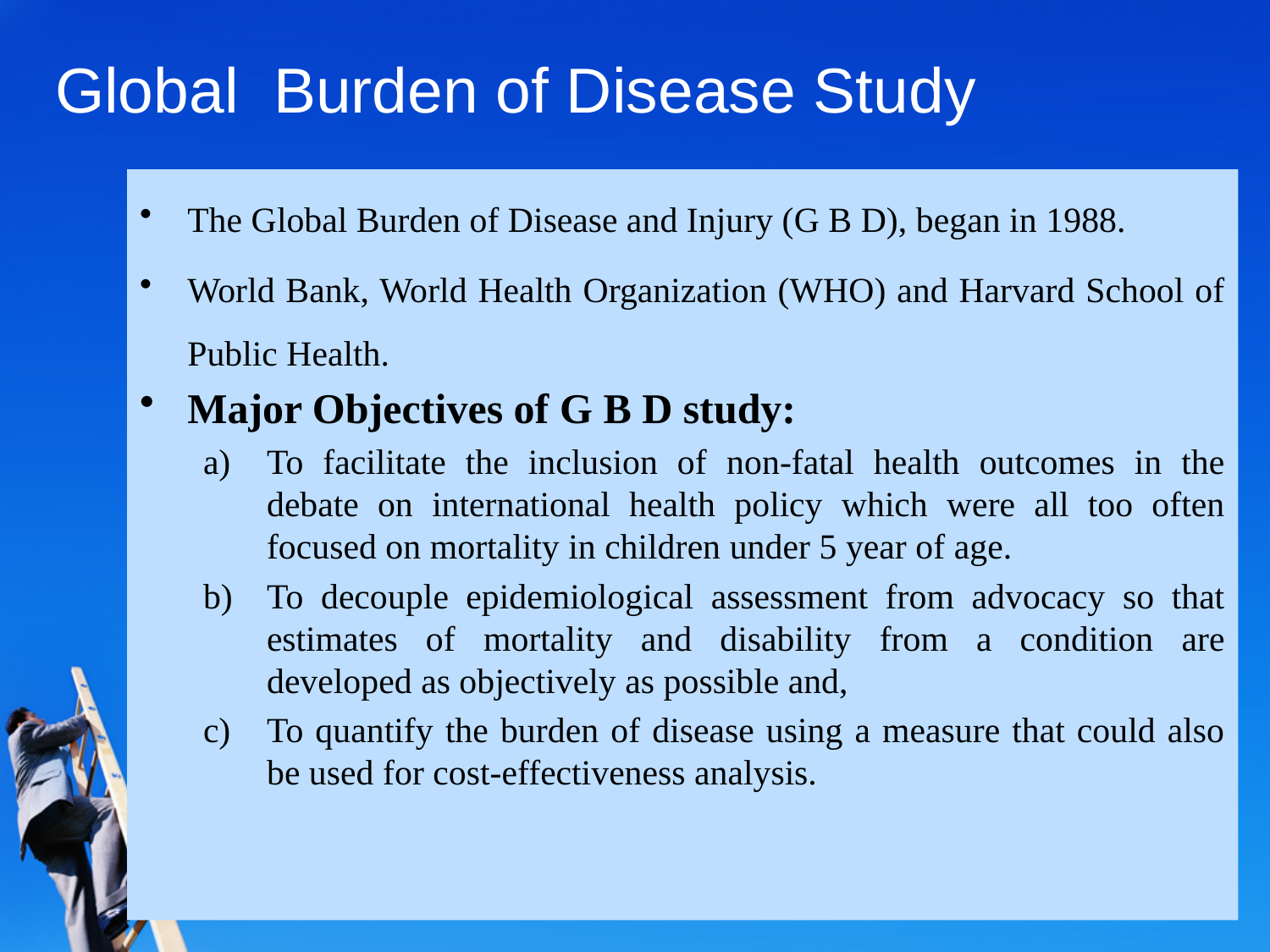

# Global  Burden of Disease Study
The Global Burden of Disease and Injury (G B D), began in 1988.
World Bank, World Health Organization (WHO) and Harvard School of Public Health.
Major Objectives of G B D study:
To facilitate the inclusion of non-fatal health outcomes in the debate on international health policy which were all too often focused on mortality in children under 5 year of age.
To decouple epidemiological assessment from advocacy so that estimates of mortality and disability from a condition are developed as objectively as possible and,
To quantify the burden of disease using a measure that could also be used for cost-effectiveness analysis.